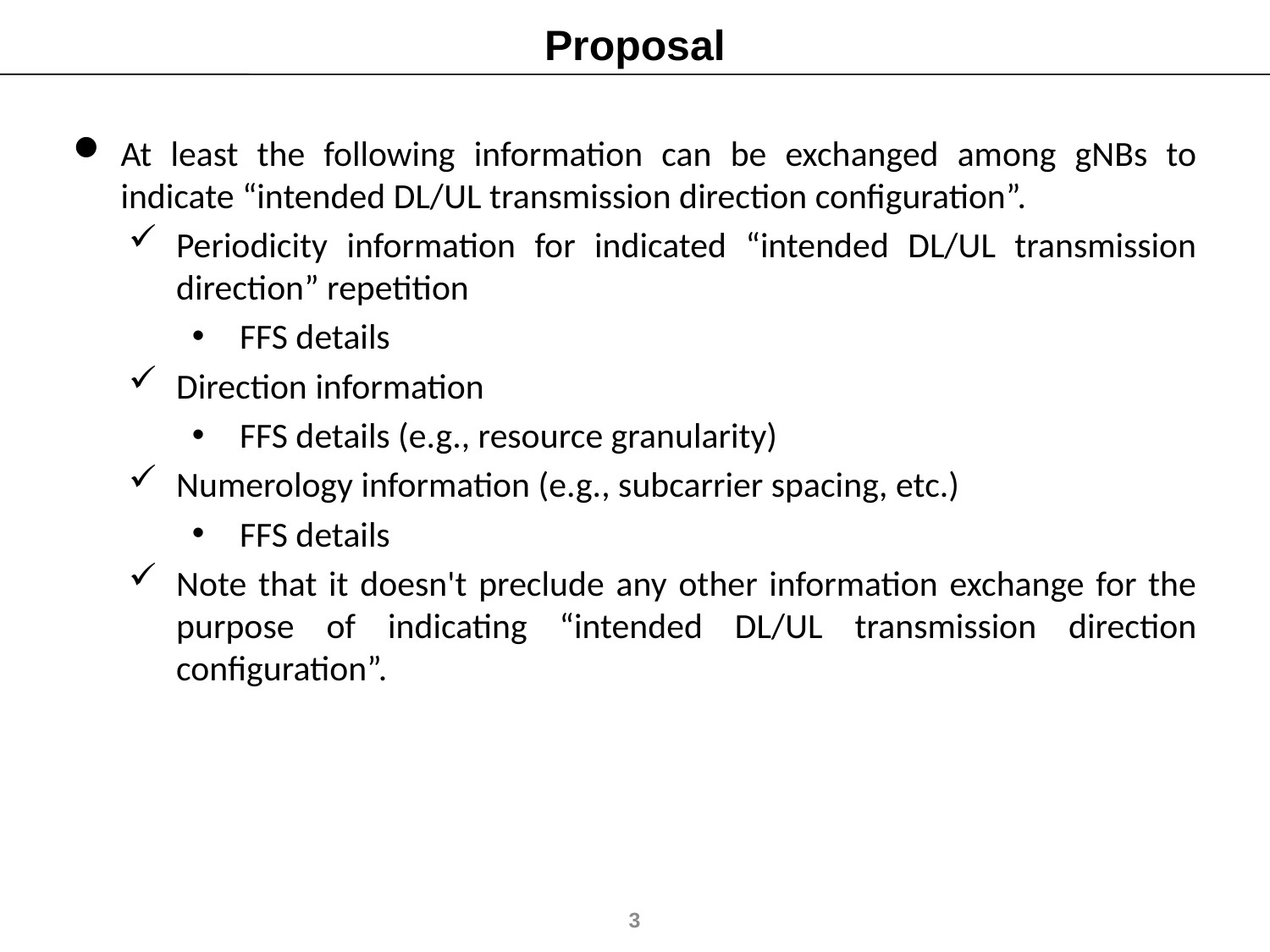

# Proposal
At least the following information can be exchanged among gNBs to indicate “intended DL/UL transmission direction configuration”.
Periodicity information for indicated “intended DL/UL transmission direction” repetition
FFS details
Direction information
FFS details (e.g., resource granularity)
Numerology information (e.g., subcarrier spacing, etc.)
FFS details
Note that it doesn't preclude any other information exchange for the purpose of indicating “intended DL/UL transmission direction configuration”.

3